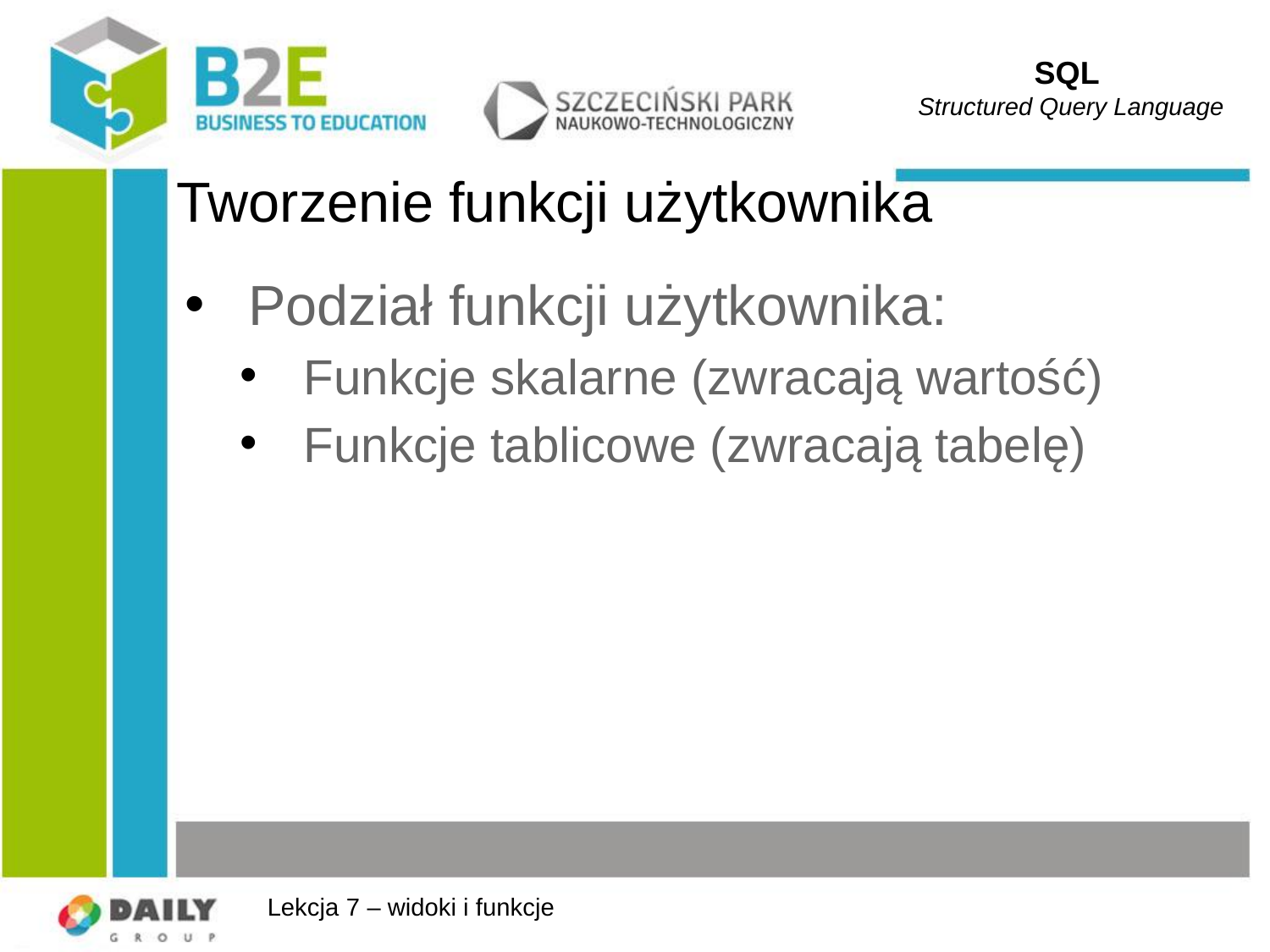

SQL
Structured Query Language
# Tworzenie funkcji użytkownika
Podział funkcji użytkownika:
Funkcje skalarne (zwracają wartość)
Funkcje tablicowe (zwracają tabelę)

Lekcja 7 – widoki i funkcje